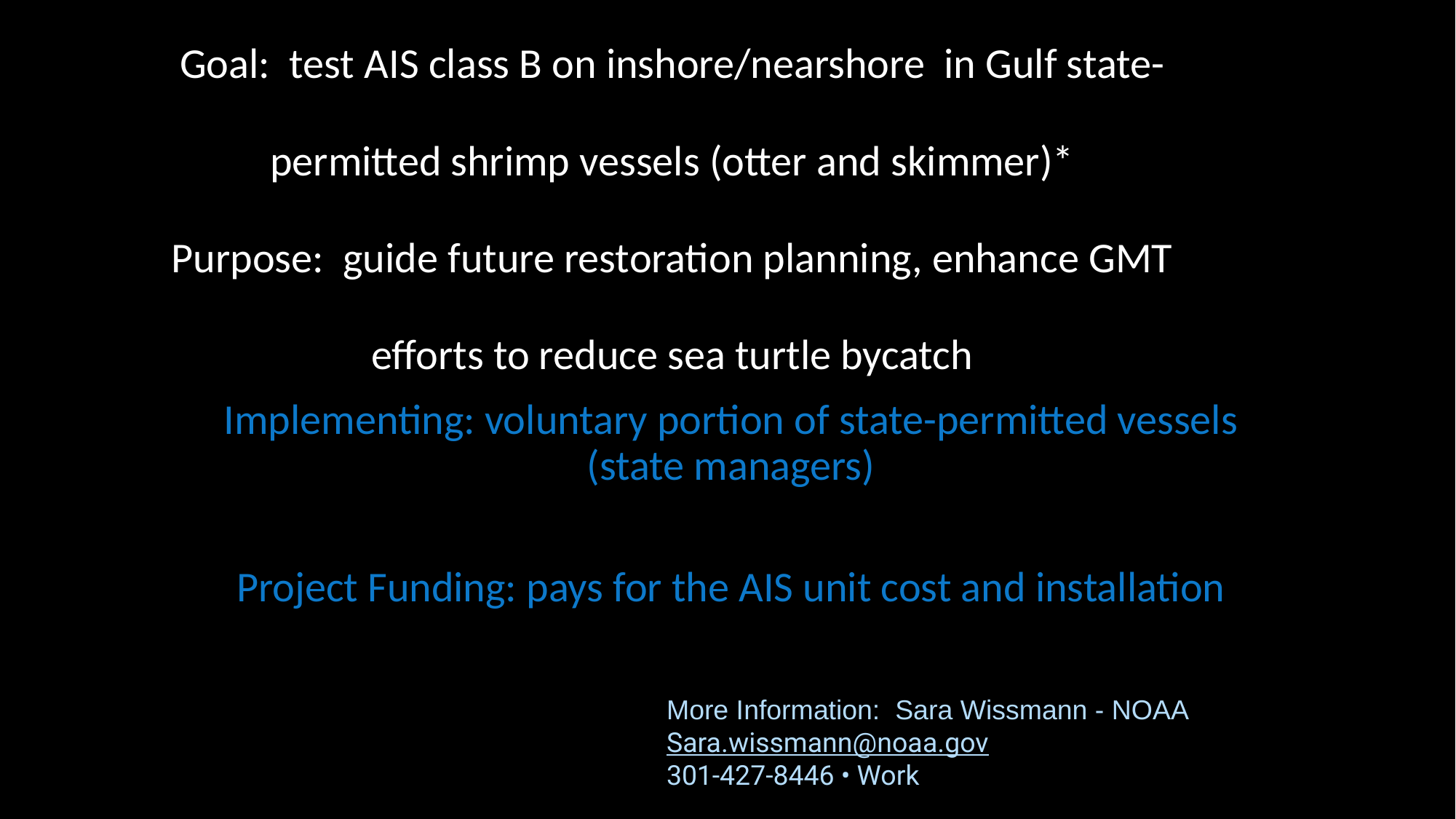

# Goal:  test AIS class B on inshore/nearshore  in Gulf state-permitted shrimp vessels (otter and skimmer)* Purpose:  guide future restoration planning, enhance GMT efforts to reduce sea turtle bycatch
Implementing: voluntary portion of state-permitted vessels (state managers)

Project Funding: pays for the AIS unit cost and installation
More Information:  Sara Wissmann - NOAA
Sara.wissmann@noaa.gov
301-427-8446 • Work